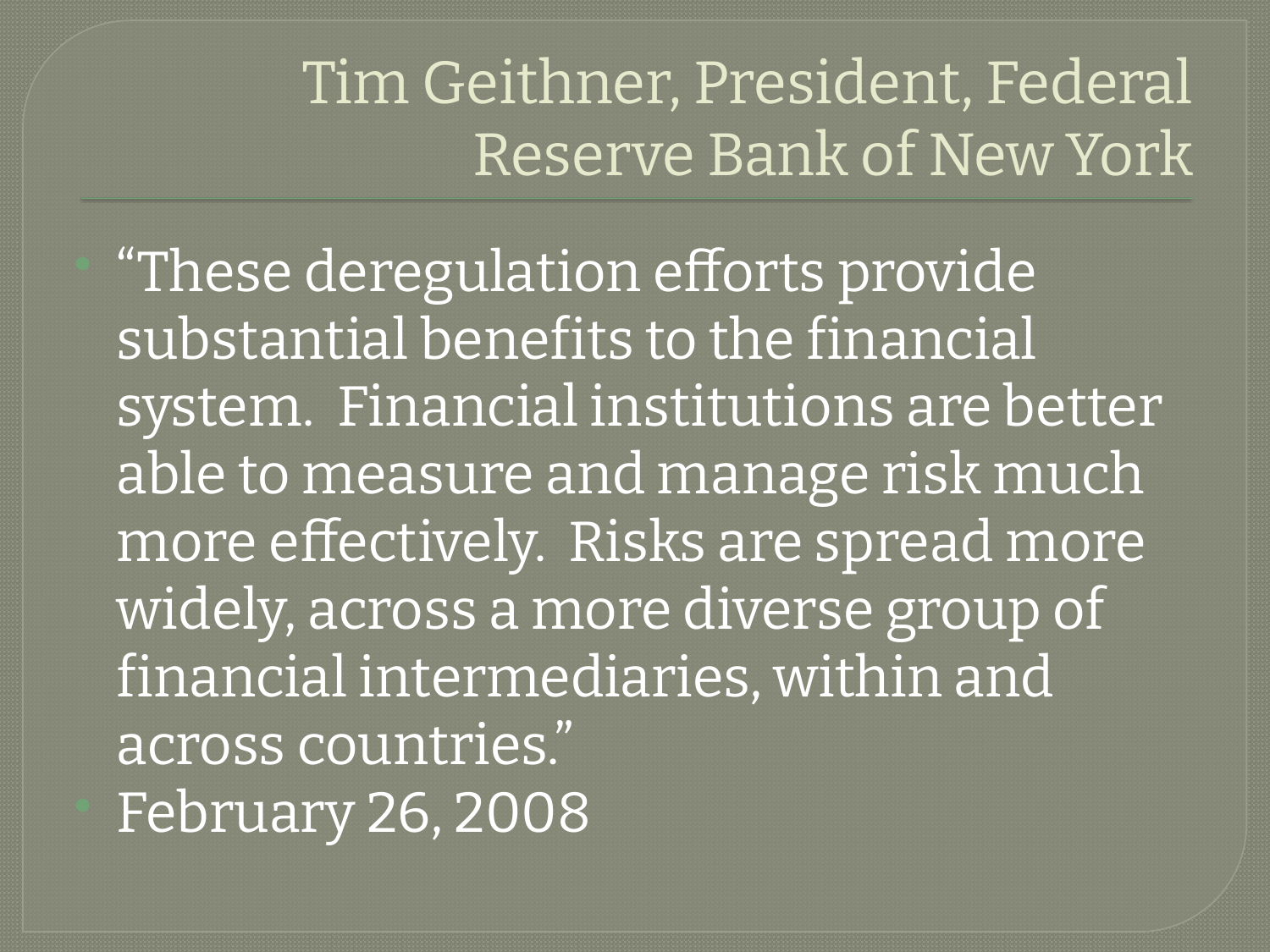

# Tim Geithner, President, Federal Reserve Bank of New York
“These deregulation efforts provide substantial benefits to the financial system.  Financial institutions are better able to measure and manage risk much more effectively.  Risks are spread more widely, across a more diverse group of financial intermediaries, within and across countries.”
February 26, 2008